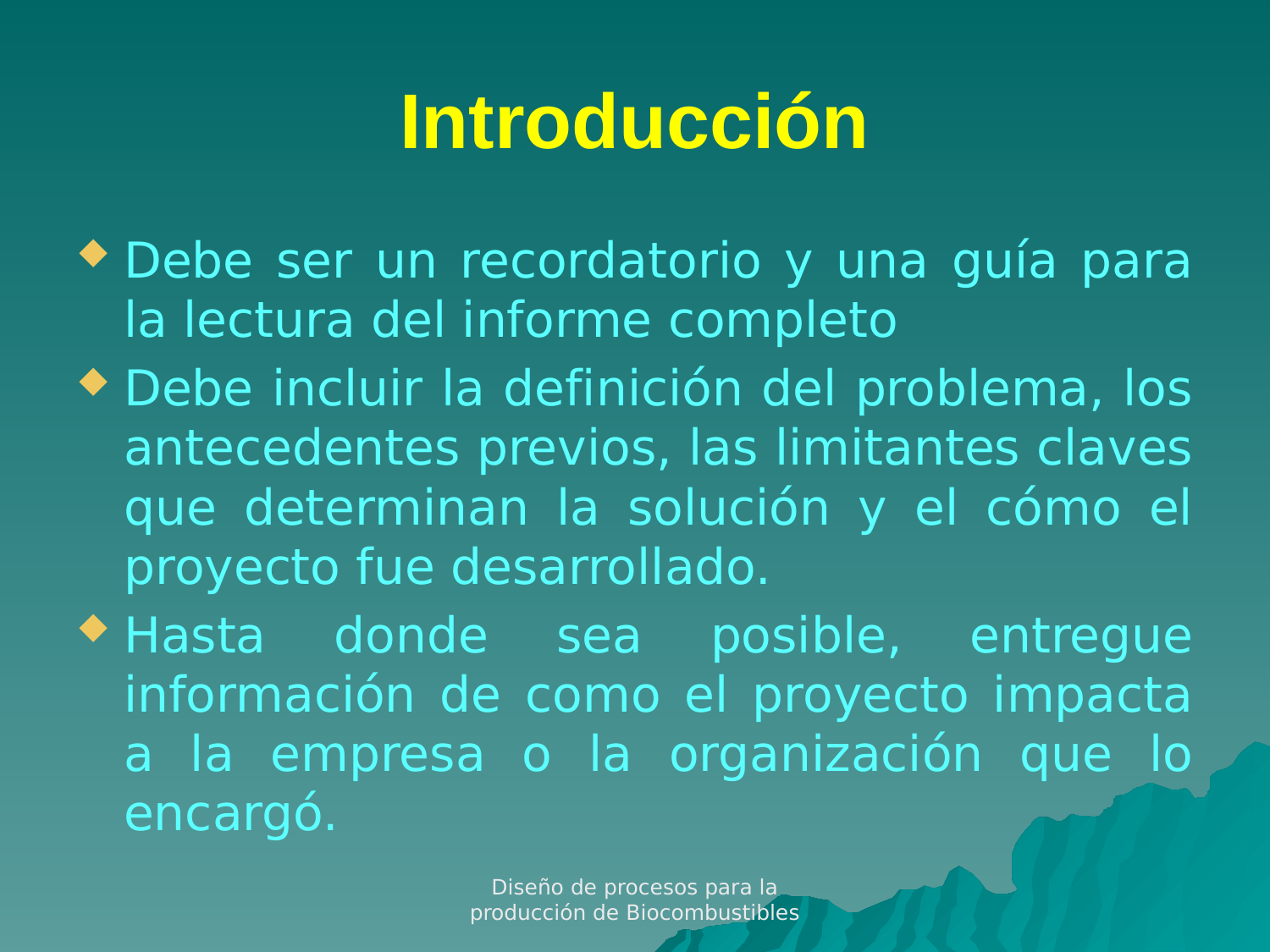

# Introducción
Debe ser un recordatorio y una guía para la lectura del informe completo
Debe incluir la definición del problema, los antecedentes previos, las limitantes claves que determinan la solución y el cómo el proyecto fue desarrollado.
Hasta donde sea posible, entregue información de como el proyecto impacta a la empresa o la organización que lo encargó.
Diseño de procesos para la producción de Biocombustibles